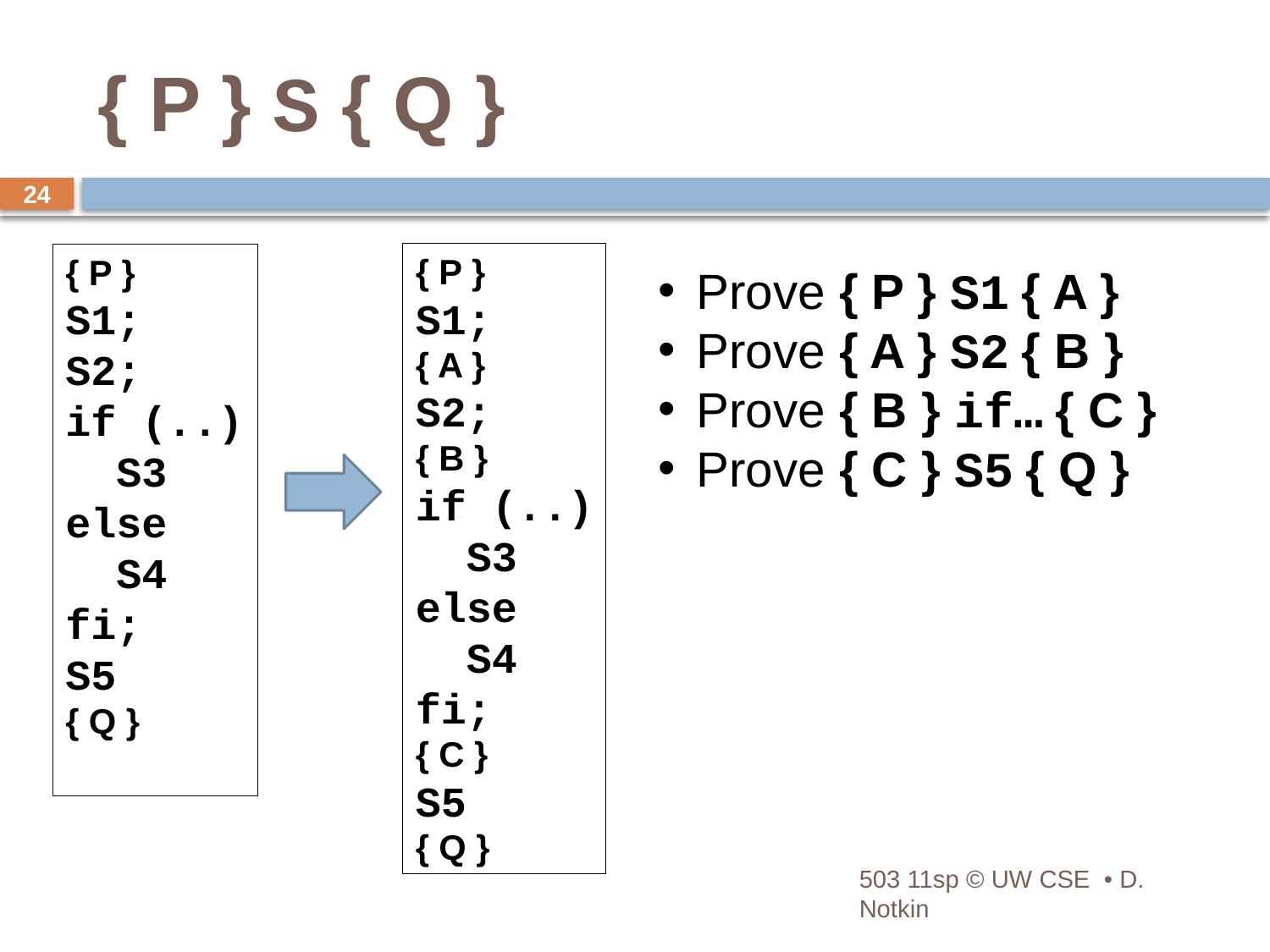

# { P } S { Q }
24
{ P }
S1;
{ A }
S2;
{ B }
if (..)
  S3
else
  S4
fi;
{ C }
S5
{ Q }
{ P }
S1;
S2;
if (..)
  S3
else
  S4
fi;
S5
{ Q }
Prove { P } S1 { A }
Prove { A } S2 { B }
Prove { B } if… { C }
Prove { C } S5 { Q }

503 11sp © UW CSE  • D. Notkin